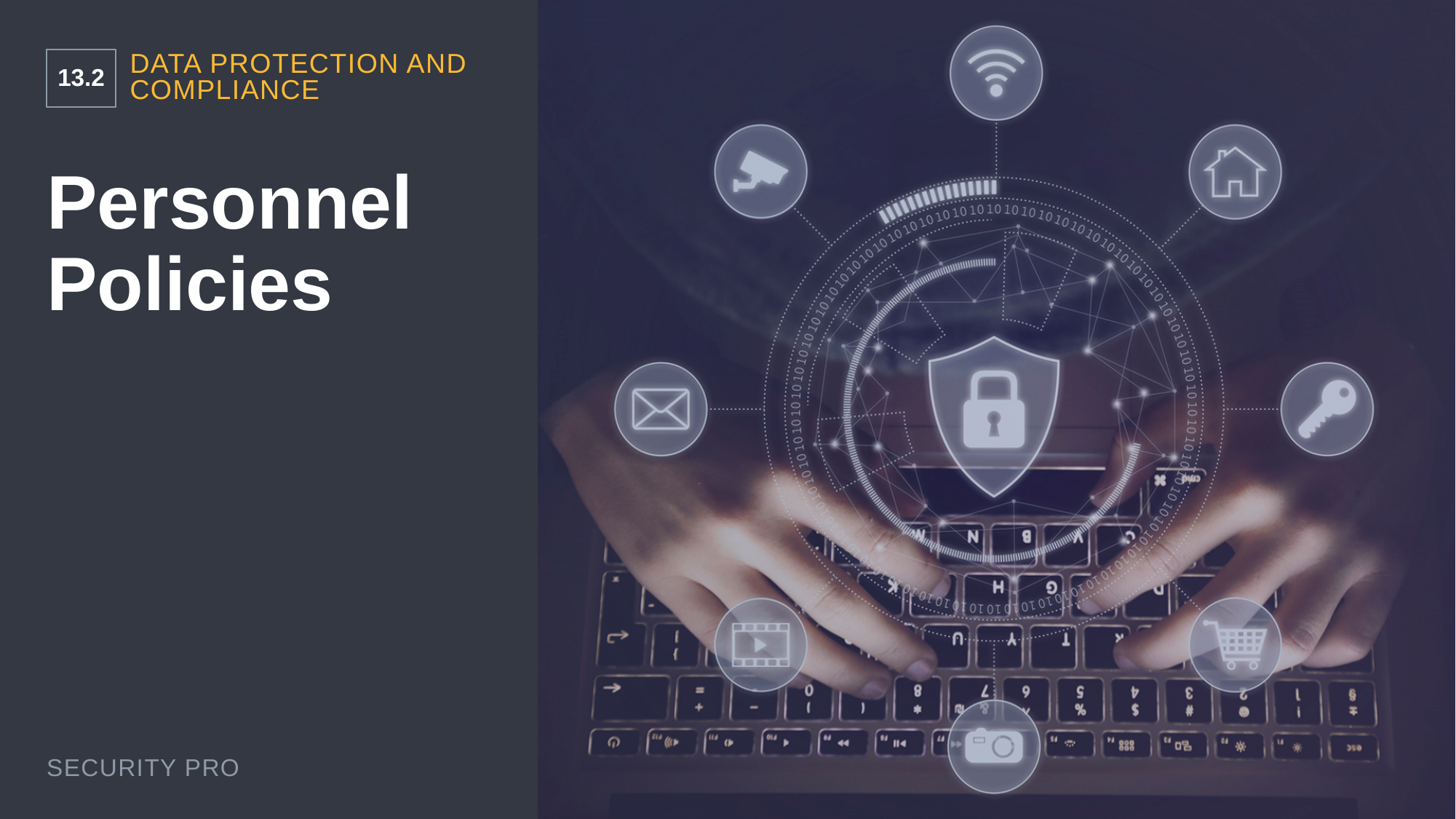

13.2
Data Protection and Compliance
# Personnel Policies
Security Pro